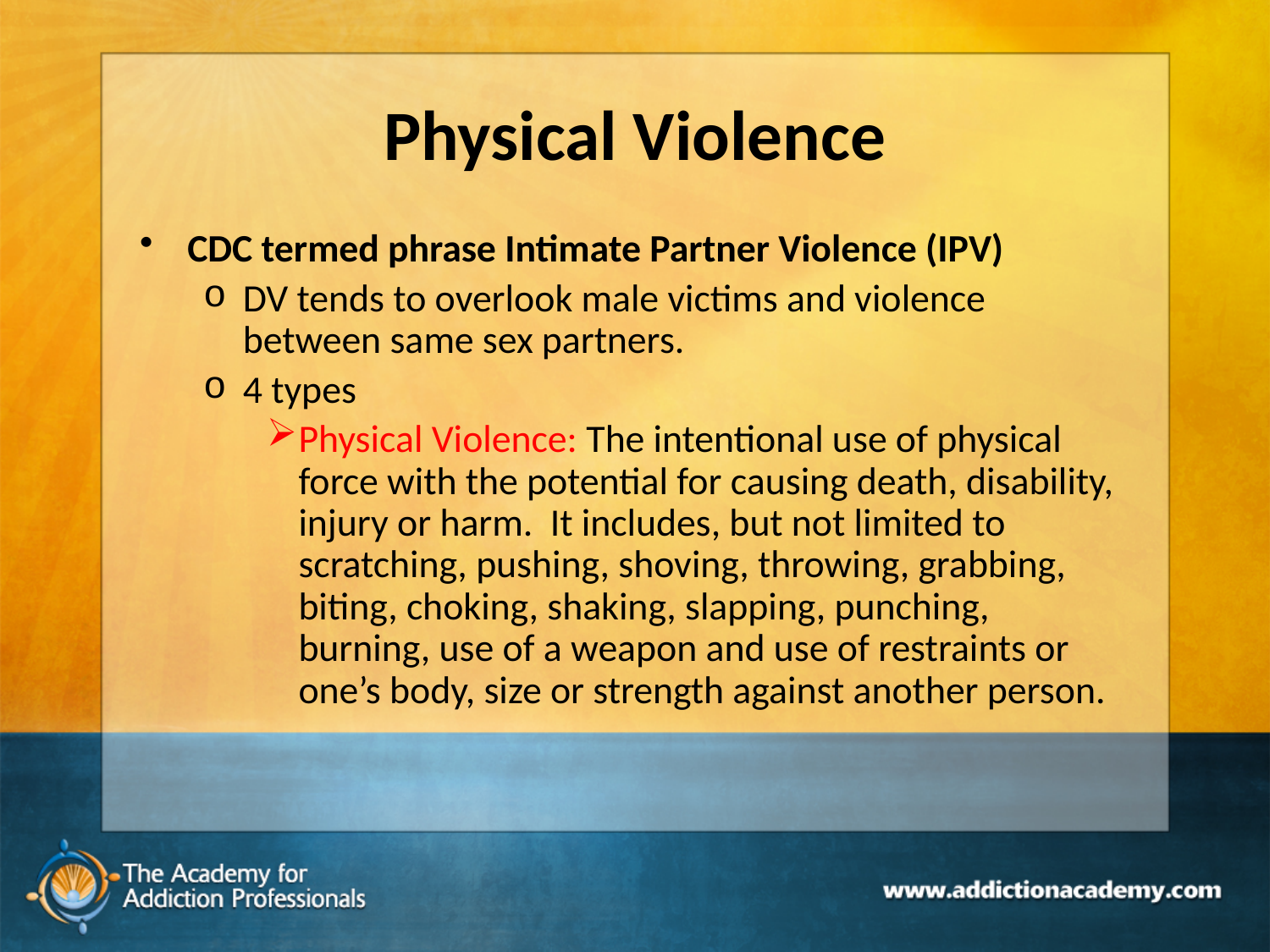

# Physical Violence
CDC termed phrase Intimate Partner Violence (IPV)
DV tends to overlook male victims and violence between same sex partners.
4 types
Physical Violence: The intentional use of physical force with the potential for causing death, disability, injury or harm.  It includes, but not limited to scratching, pushing, shoving, throwing, grabbing, biting, choking, shaking, slapping, punching, burning, use of a weapon and use of restraints or one’s body, size or strength against another person.